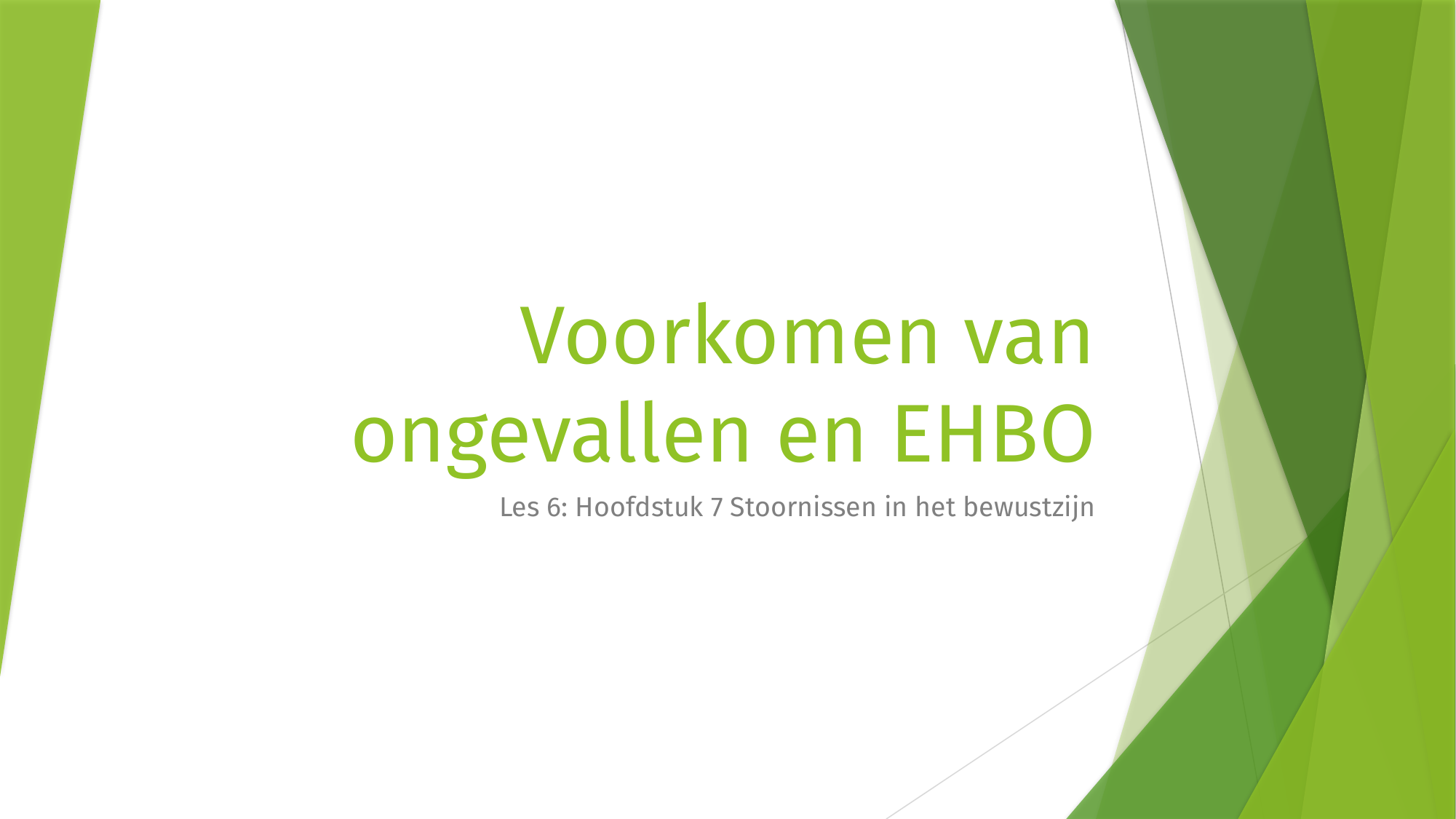

# Voorkomen van ongevallen en EHBO
Les 6: Hoofdstuk 7 Stoornissen in het bewustzijn